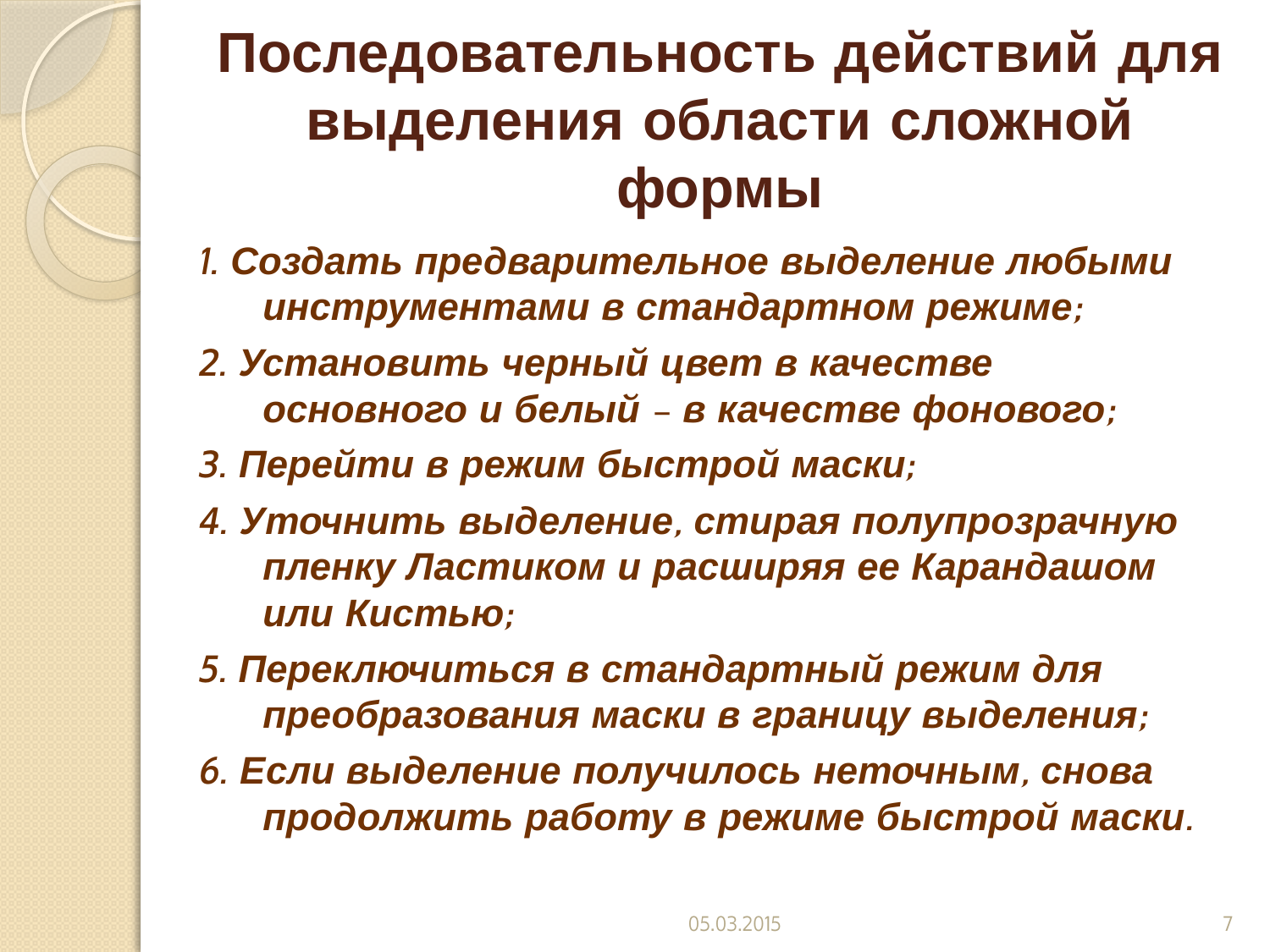

# Последовательность действий для выделения области сложной формы
1. Создать предварительное выделение любыми инструментами в стандартном режиме;
2. Установить черный цвет в качестве основного и белый – в качестве фонового;
3. Перейти в режим быстрой маски;
4. Уточнить выделение, стирая полупрозрачную пленку Ластиком и расширяя ее Карандашом или Кистью;
5. Переключиться в стандартный режим для преобразования маски в границу выделения;
6. Если выделение получилось неточным, снова продолжить работу в режиме быстрой маски.
05.03.2015
7